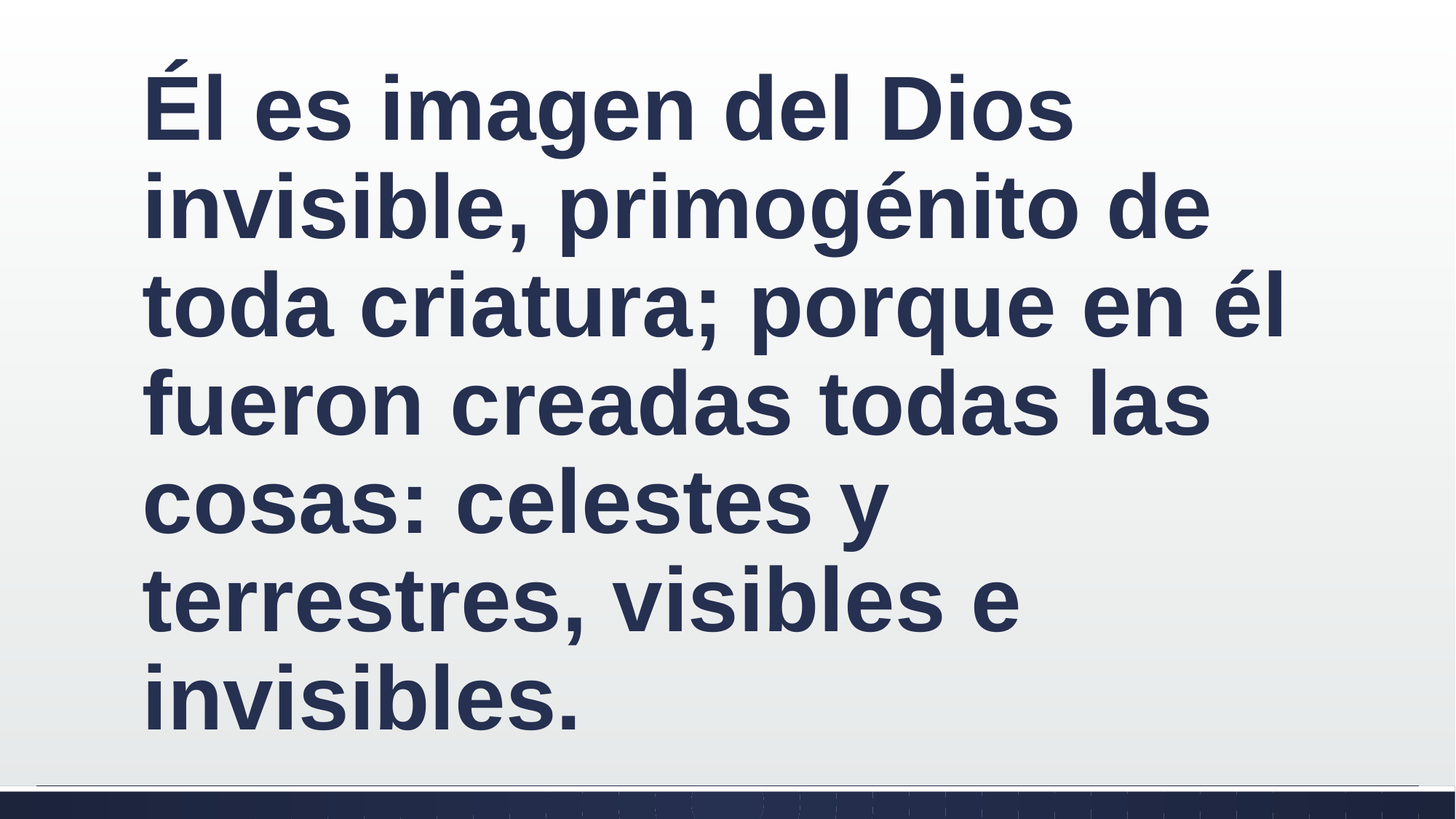

Él es imagen del Dios invisible, primogénito de toda criatura; porque en él fueron creadas todas las cosas: celestes y terrestres, visibles e invisibles.
#